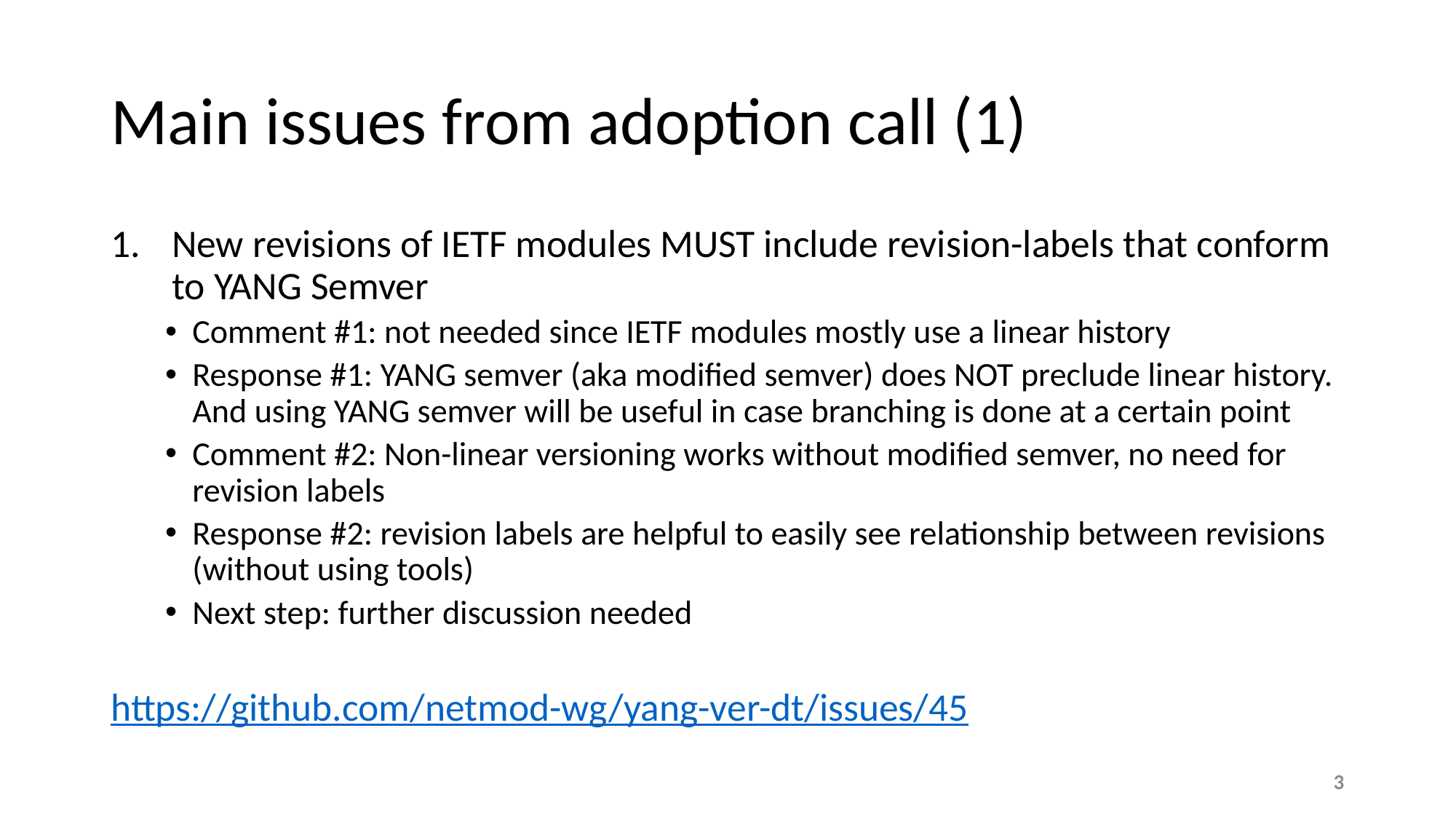

# Main issues from adoption call (1)
New revisions of IETF modules MUST include revision-labels that conform to YANG Semver
Comment #1: not needed since IETF modules mostly use a linear history
Response #1: YANG semver (aka modified semver) does NOT preclude linear history. And using YANG semver will be useful in case branching is done at a certain point
Comment #2: Non-linear versioning works without modified semver, no need for revision labels
Response #2: revision labels are helpful to easily see relationship between revisions (without using tools)
Next step: further discussion needed
https://github.com/netmod-wg/yang-ver-dt/issues/45

3